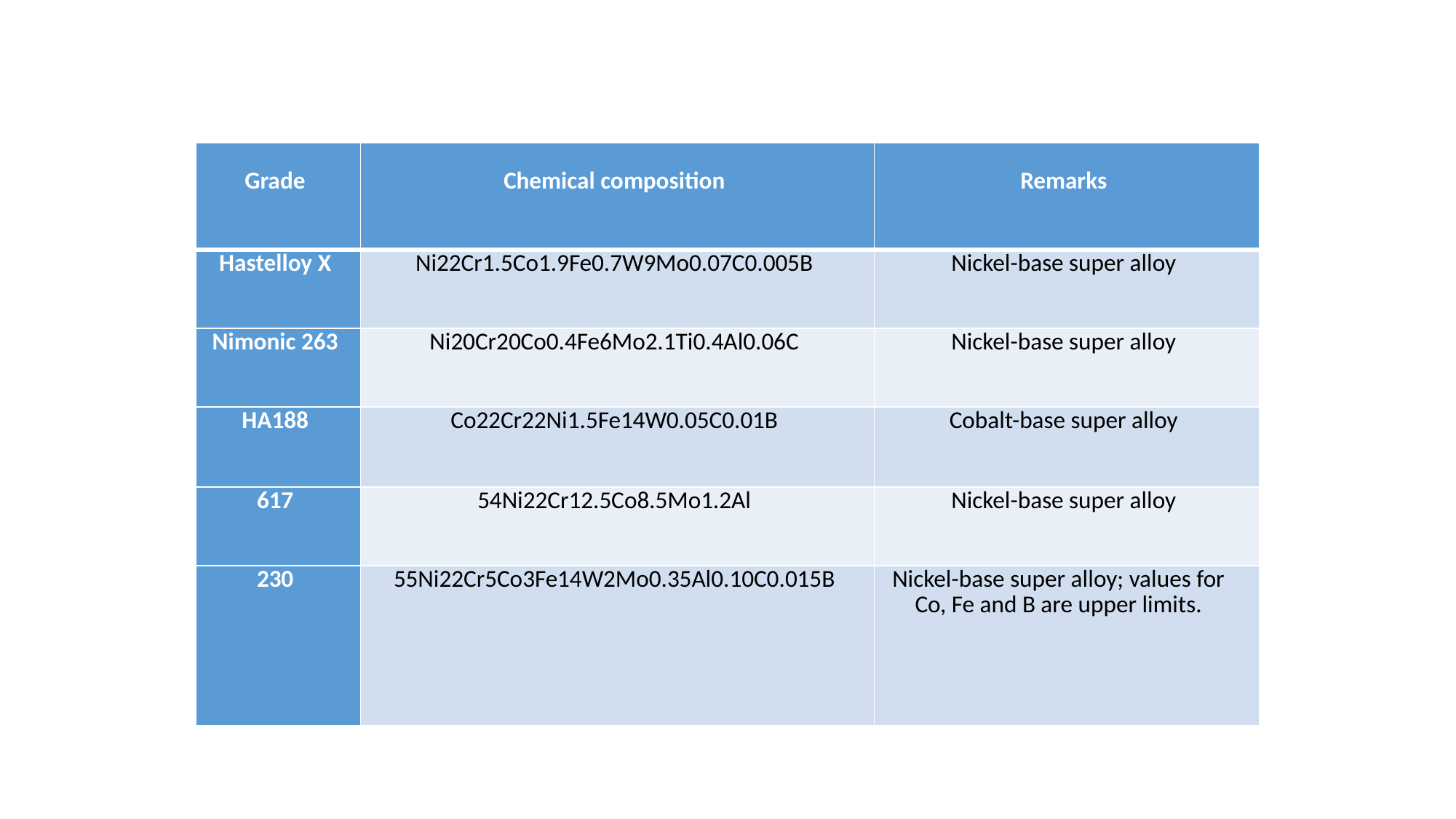

# Table 3: Chemical composition of combustor materials.
| Grade | Chemical composition | Remarks |
| --- | --- | --- |
| Hastelloy X | Ni22Cr1.5Co1.9Fe0.7W9Mo0.07C0.005B | Nickel-base super alloy |
| Nimonic 263 | Ni20Cr20Co0.4Fe6Mo2.1Ti0.4Al0.06C | Nickel-base super alloy |
| HA188 | Co22Cr22Ni1.5Fe14W0.05C0.01B | Cobalt-base super alloy |
| 617 | 54Ni22Cr12.5Co8.5Mo1.2Al | Nickel-base super alloy |
| 230 | 55Ni22Cr5Co3Fe14W2Mo0.35Al0.10C0.015B | Nickel-base super alloy; values for Co, Fe and B are upper limits. |